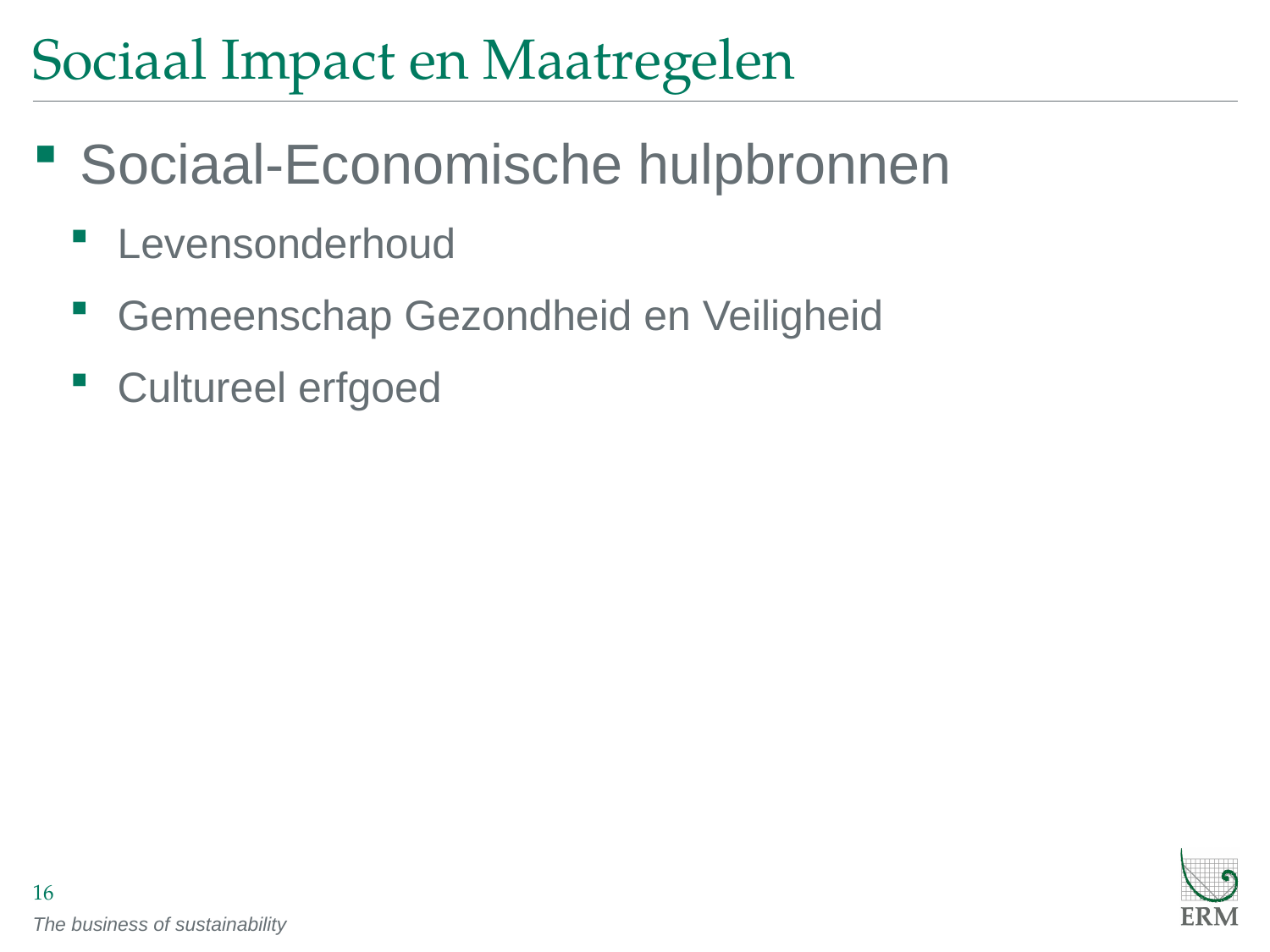

# Sociaal Impact en Maatregelen
Sociaal-Economische hulpbronnen
Levensonderhoud
Gemeenschap Gezondheid en Veiligheid
Cultureel erfgoed

16